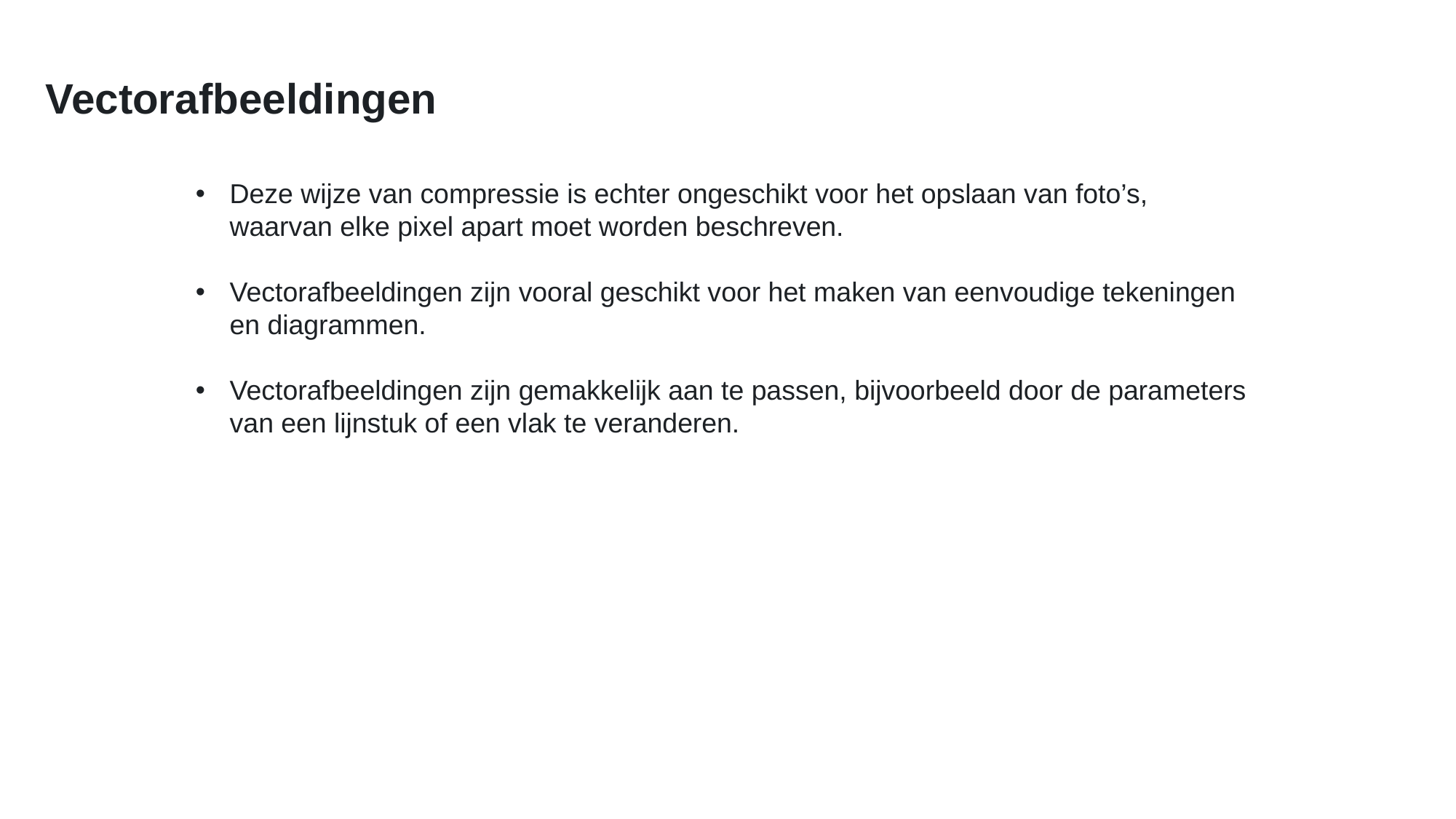

Vectorafbeeldingen
Deze wijze van compressie is echter ongeschikt voor het opslaan van foto’s, waarvan elke pixel apart moet worden beschreven.
Vectorafbeeldingen zijn vooral geschikt voor het maken van eenvoudige tekeningen en diagrammen.
Vectorafbeeldingen zijn gemakkelijk aan te passen, bijvoorbeeld door de parameters van een lijnstuk of een vlak te veranderen.